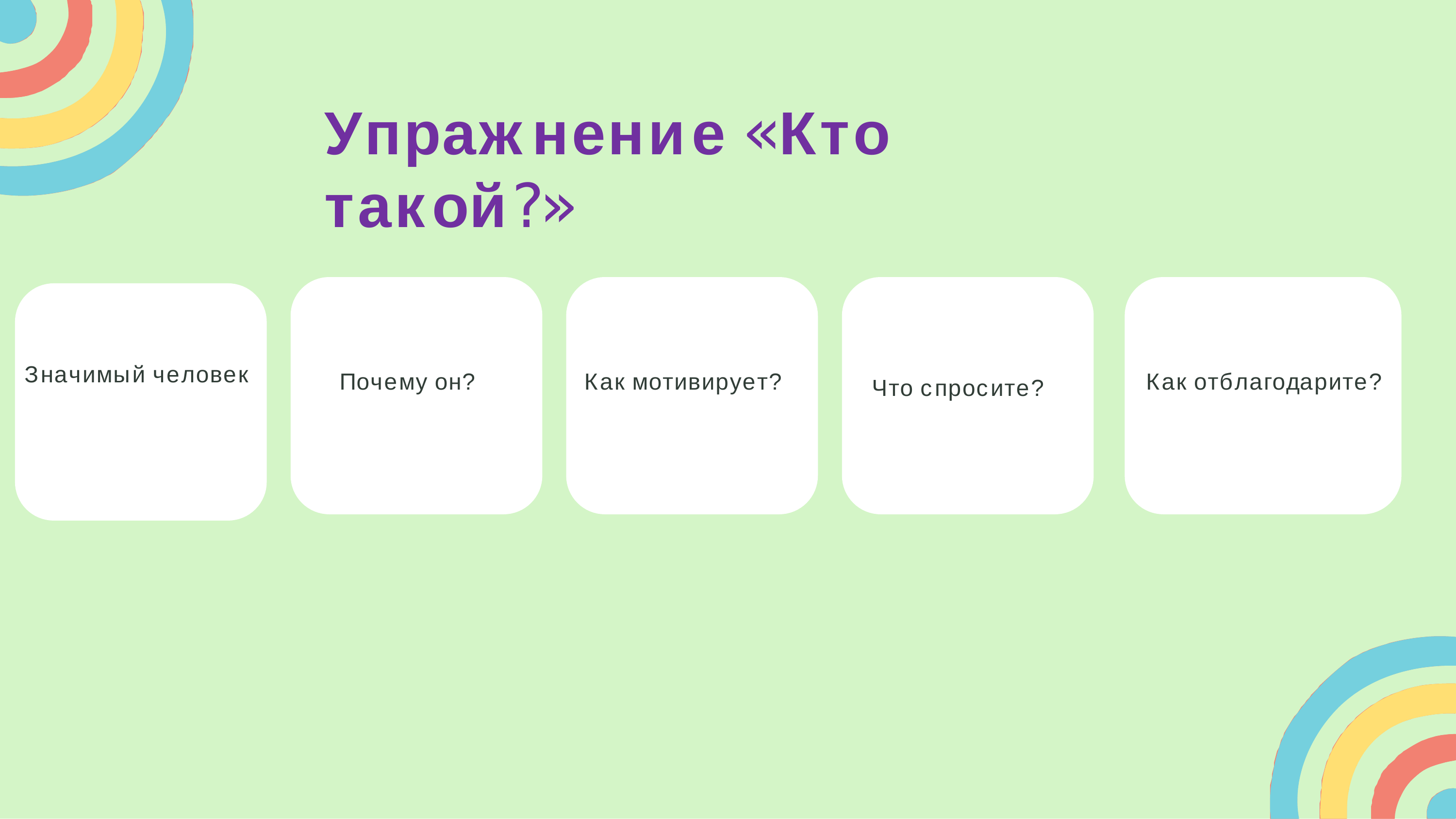

# Упражнение «Кто такой?»

Значимый человек
Почему он?
Как мотивирует?
Как отблагодарите?
Что спросите?